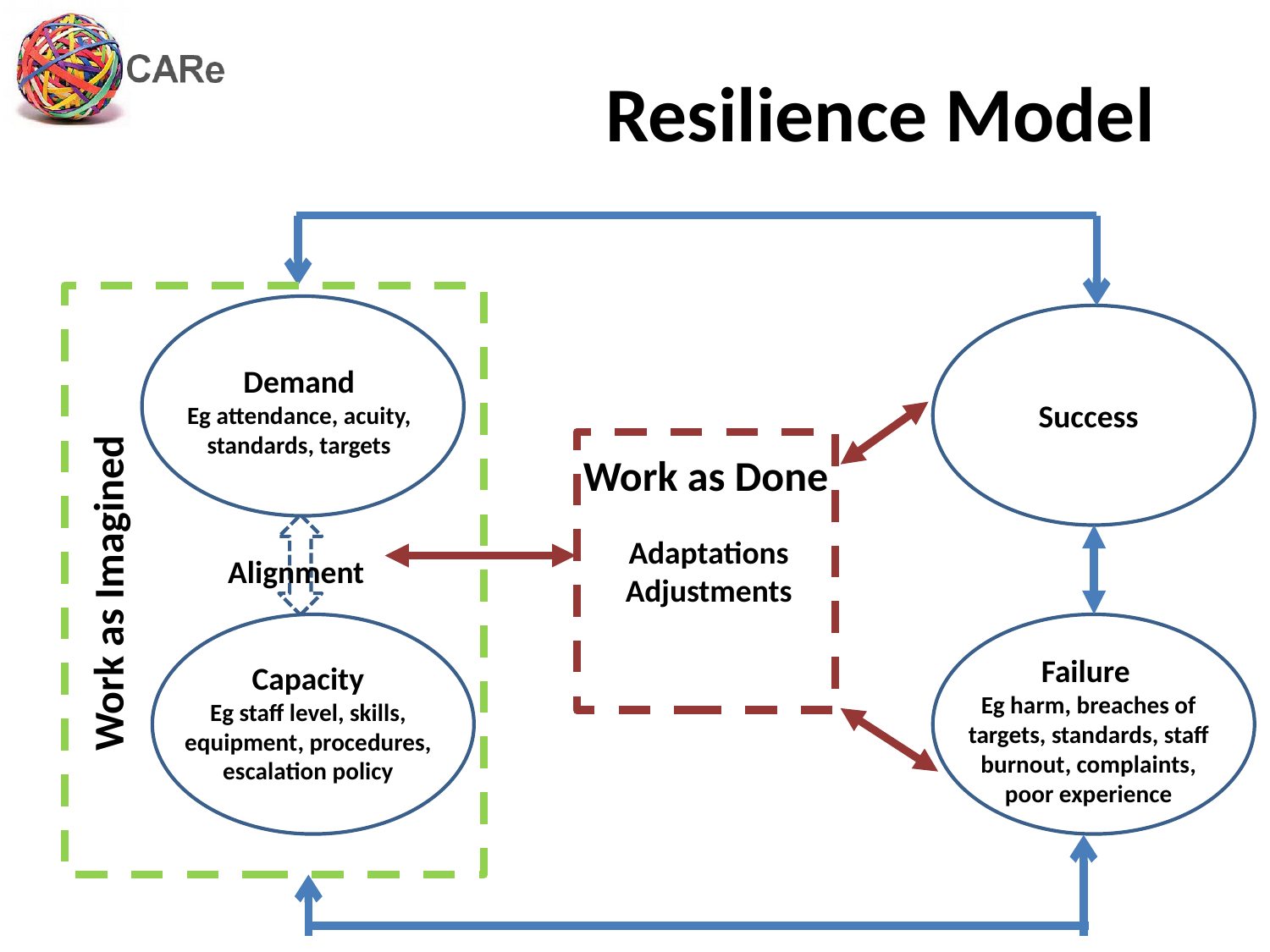

# Resilience Model

Work as Imagined
Demand
Eg attendance, acuity, standards, targets
Success

Work as Done
Adaptations
Adjustments

Alignment

Failure
Eg harm, breaches of targets, standards, staff burnout, complaints, poor experience
Capacity
Eg staff level, skills, equipment, procedures, escalation policy